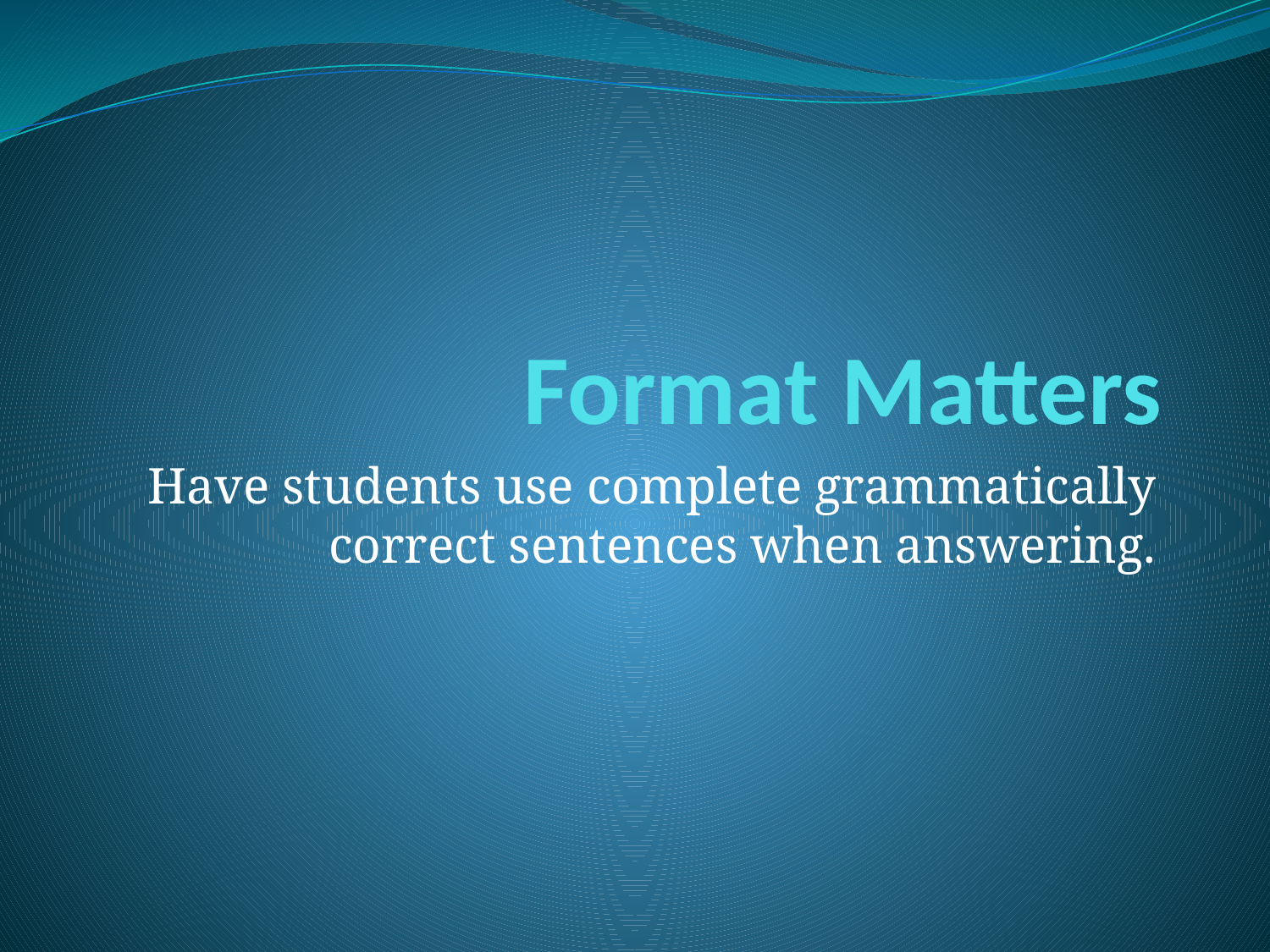

# Format Matters
Have students use complete grammatically correct sentences when answering.